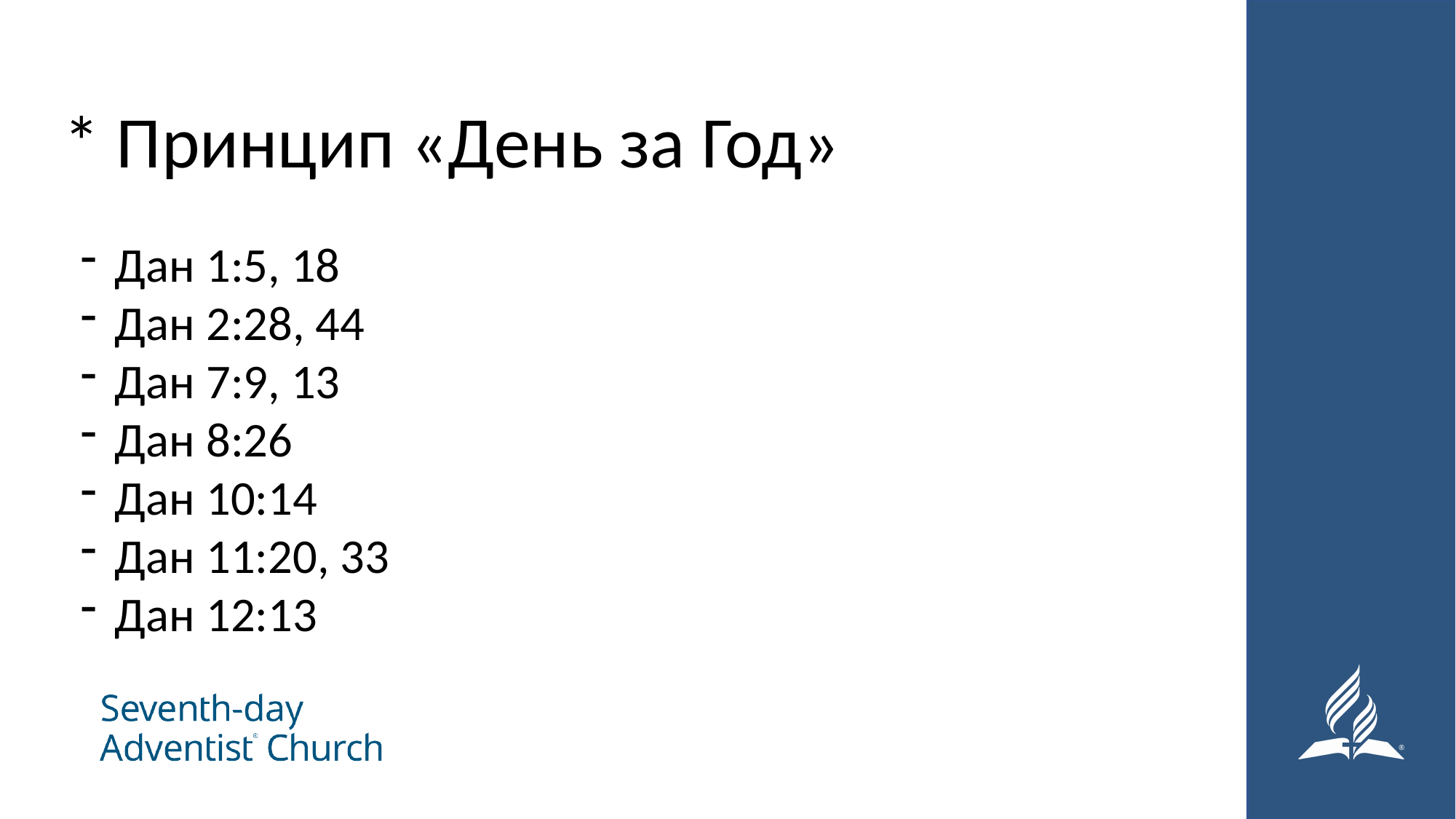

# * Принцип «День за Год»
Дан 1:5, 18
Дан 2:28, 44
Дан 7:9, 13
Дан 8:26
Дан 10:14
Дан 11:20, 33
Дан 12:13